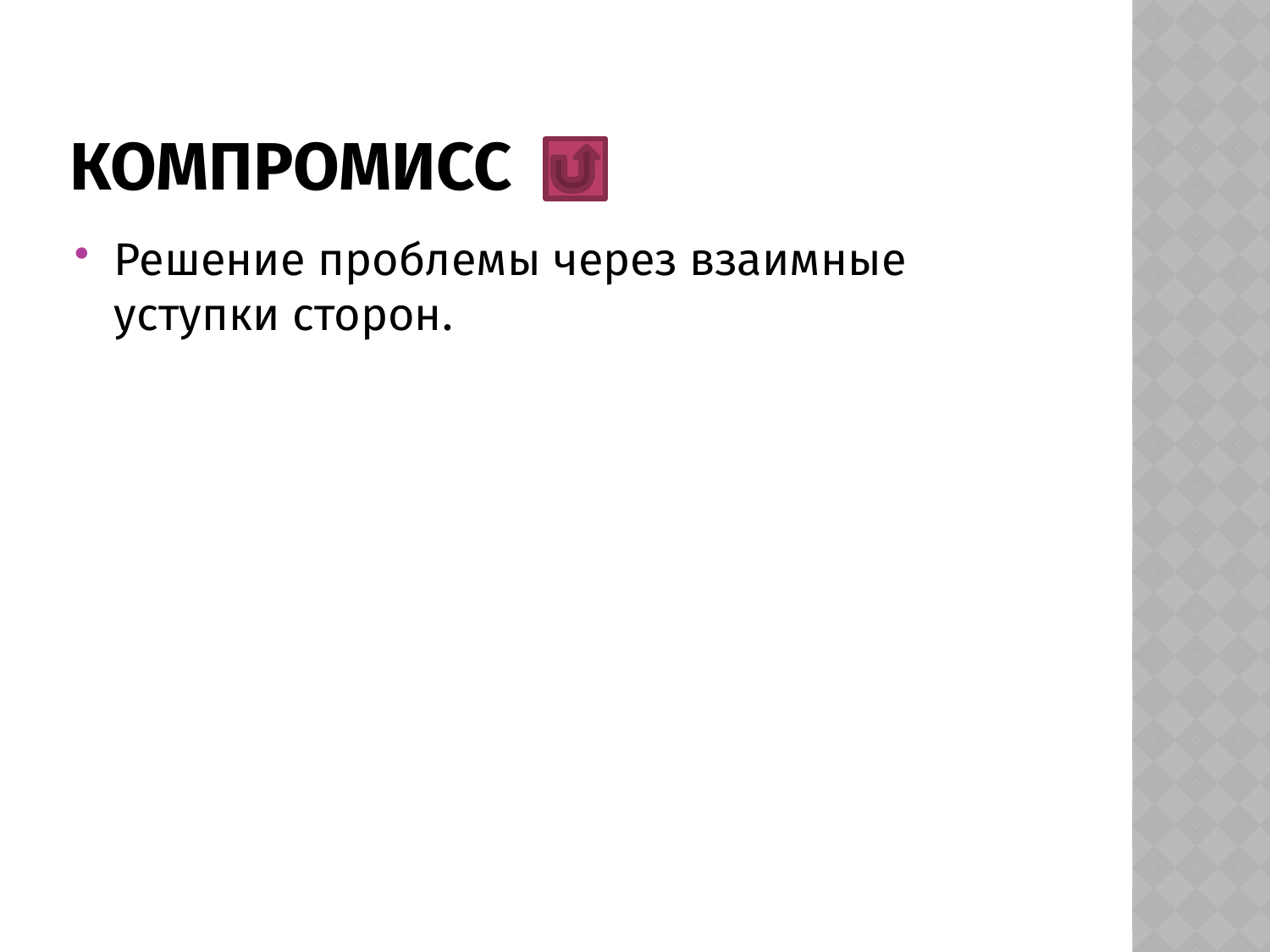

# компромисс

Решение проблемы через взаимные уступки сторон.